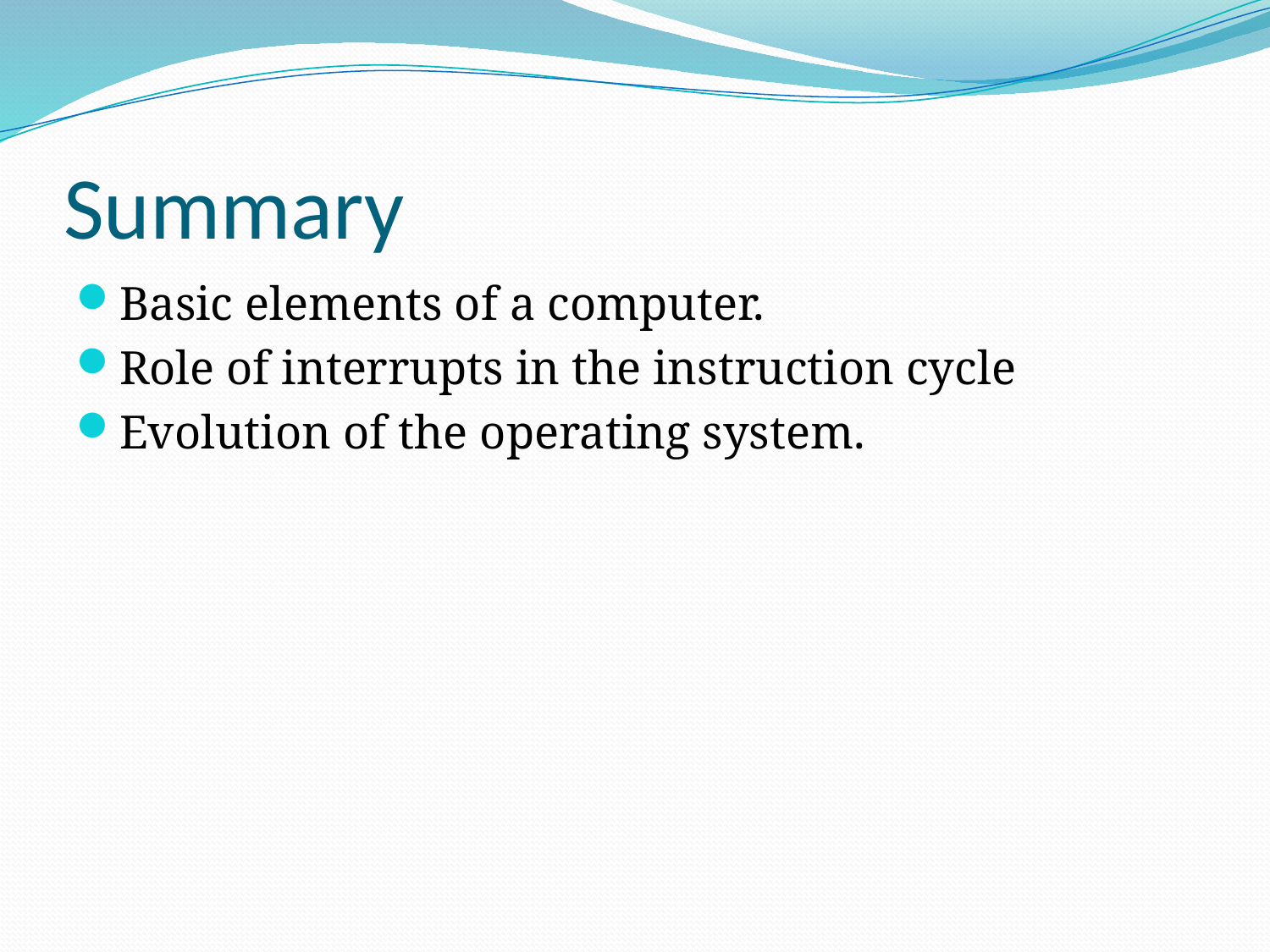

# Summary
Basic elements of a computer.
Role of interrupts in the instruction cycle
Evolution of the operating system.